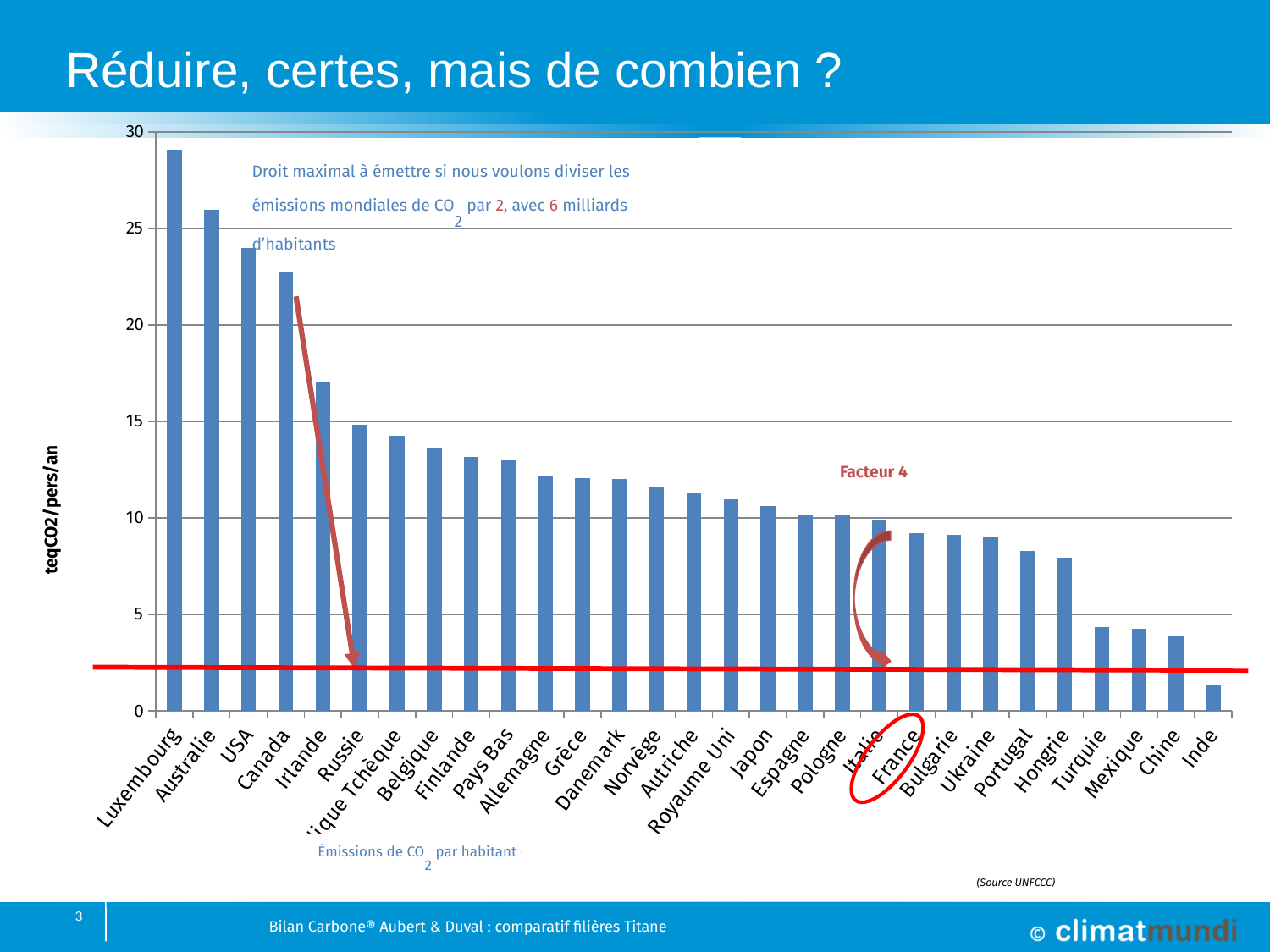

# Réduire, certes, mais de combien ?

### Chart

| Category |  |
|---|---|
| Luxembourg | 29.06640786091709 |
| Australie | 25.94543510267479 |
| USA | 23.975669854678852 |
| Canada | 22.731153414685895 |
| Irlande | 17.02972471858588 |
| Russie | 14.833101874416 |
| République Tchèque | 14.241553834209034 |
| Belgique | 13.58439733433811 |
| Finlande | 13.15772766974395 |
| Pays Bas | 12.975241533437424 |
| Allemagne | 12.187090521362784 |
| Grèce | 12.0526012680308 |
| Danemark | 11.99954407380108 |
| Norvège | 11.636798047393448 |
| Autriche | 11.327116855514404 |
| Royaume Uni | 10.940685660608521 |
| Japon | 10.628730292893959 |
| Espagne | 10.1591215135475 |
| Pologne | 10.124308061509398 |
| Italie | 9.8613547655412 |
| France | 9.186897516902777 |
| Bulgarie | 9.108252582750712 |
| Ukraine | 9.042240706218479 |
| Portugal | 8.267472914539303 |
| Hongrie | 7.9505840574215645 |
| Turquie | 4.335256575511886 |
| Mexique | 4.24 |
| Chine | 3.84 |
| Inde | 1.34 |
Droit maximal à émettre si nous voulons diviser les émissions mondiales de CO2 par 2, avec 6 milliards d’habitants

Facteur 4

Émissions de CO2 par habitant en 2005 et « droits maximaux à émettre sans perturber le climat »
                                                                        					(Source UNFCCC)